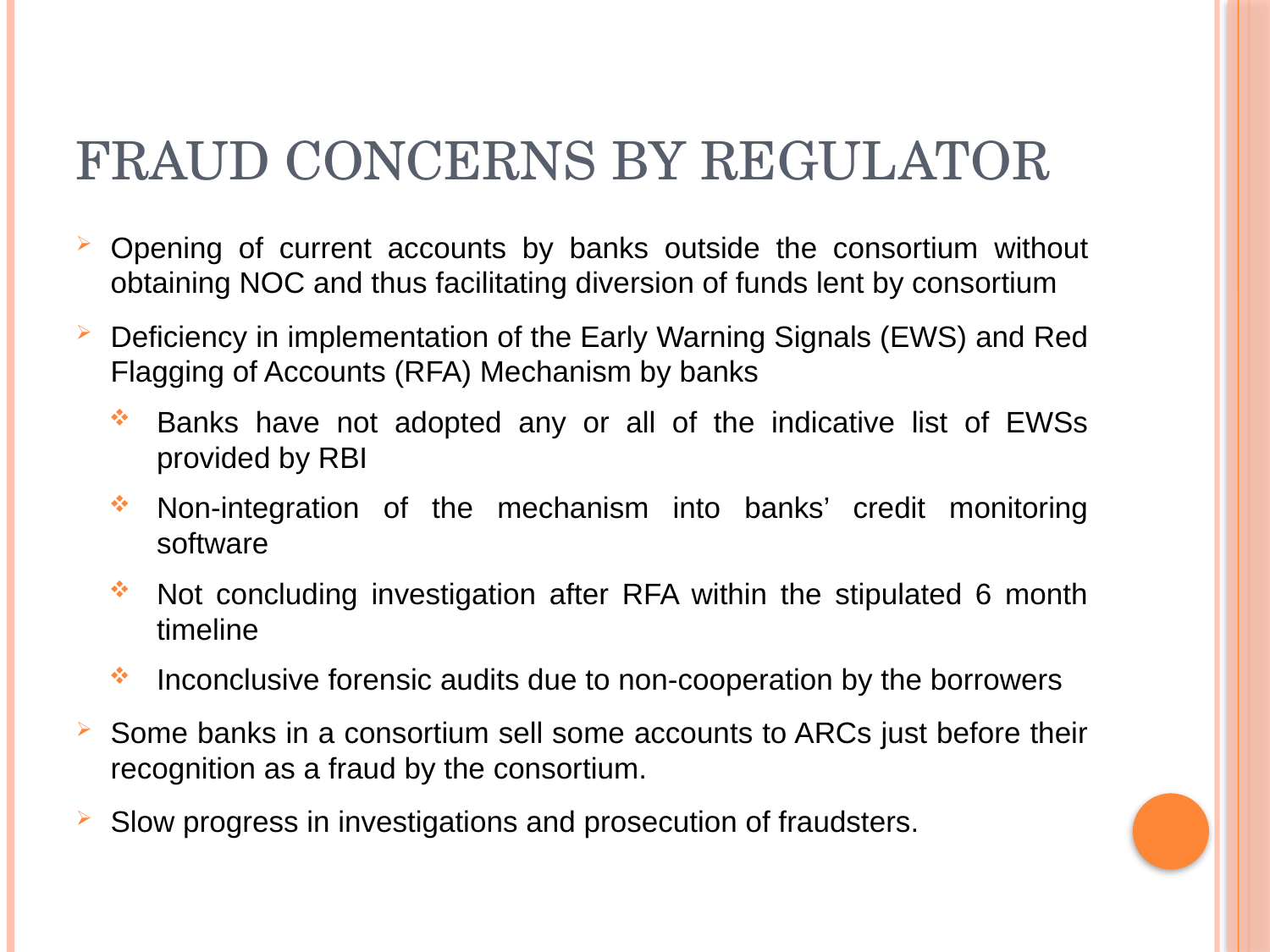

# Fraud Concerns by Regulator
Opening of current accounts by banks outside the consortium without obtaining NOC and thus facilitating diversion of funds lent by consortium
Deficiency in implementation of the Early Warning Signals (EWS) and Red Flagging of Accounts (RFA) Mechanism by banks
Banks have not adopted any or all of the indicative list of EWSs provided by RBI
Non-integration of the mechanism into banks’ credit monitoring software
Not concluding investigation after RFA within the stipulated 6 month timeline
Inconclusive forensic audits due to non-cooperation by the borrowers
Some banks in a consortium sell some accounts to ARCs just before their recognition as a fraud by the consortium.
Slow progress in investigations and prosecution of fraudsters.